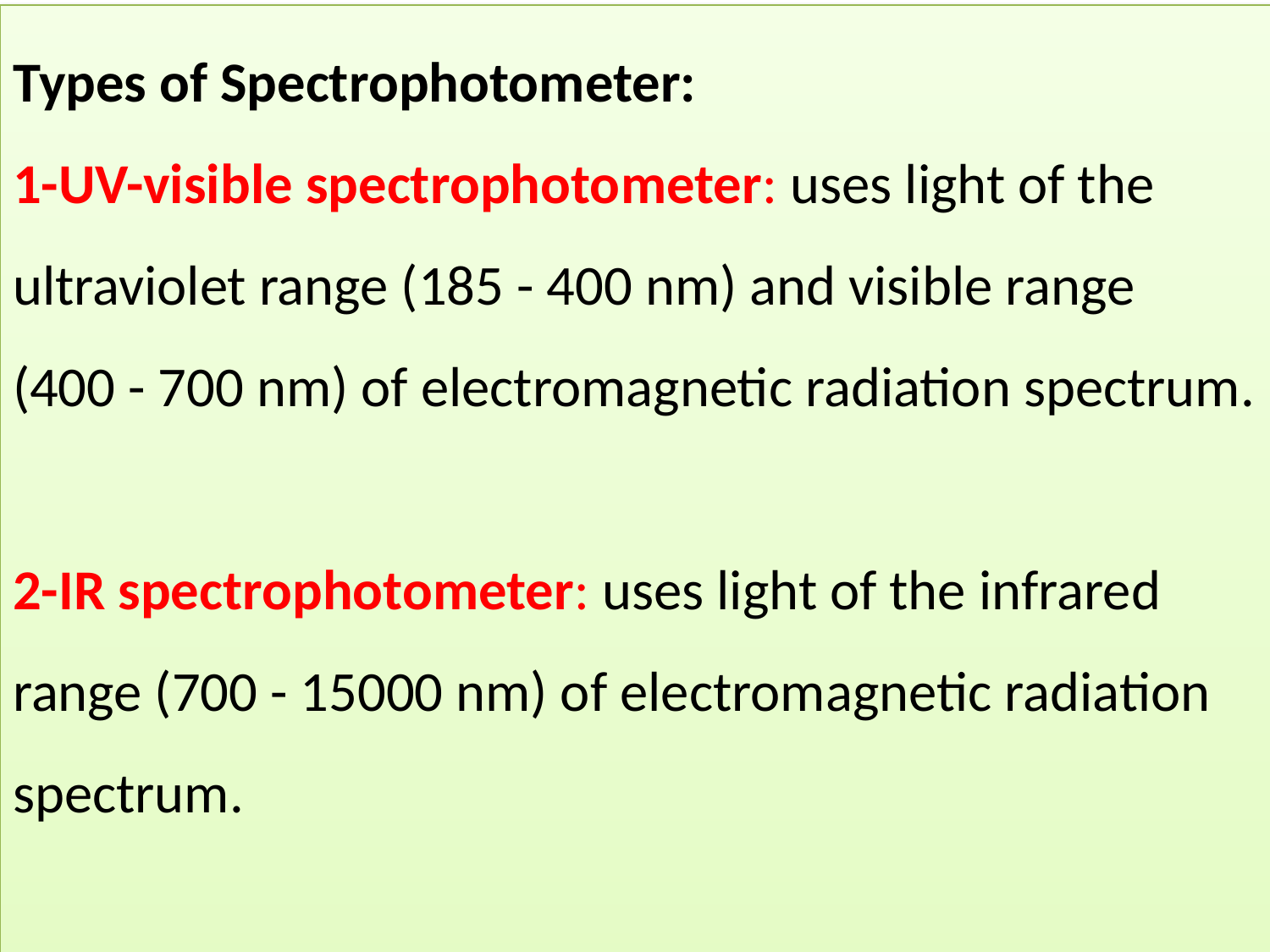

Types of Spectrophotometer:
1-UV-visible spectrophotometer: uses light of the ultraviolet range (185 - 400 nm) and visible range       (400 - 700 nm) of electromagnetic radiation spectrum.

2-IR spectrophotometer: uses light of the infrared range (700 - 15000 nm) of electromagnetic radiation spectrum.